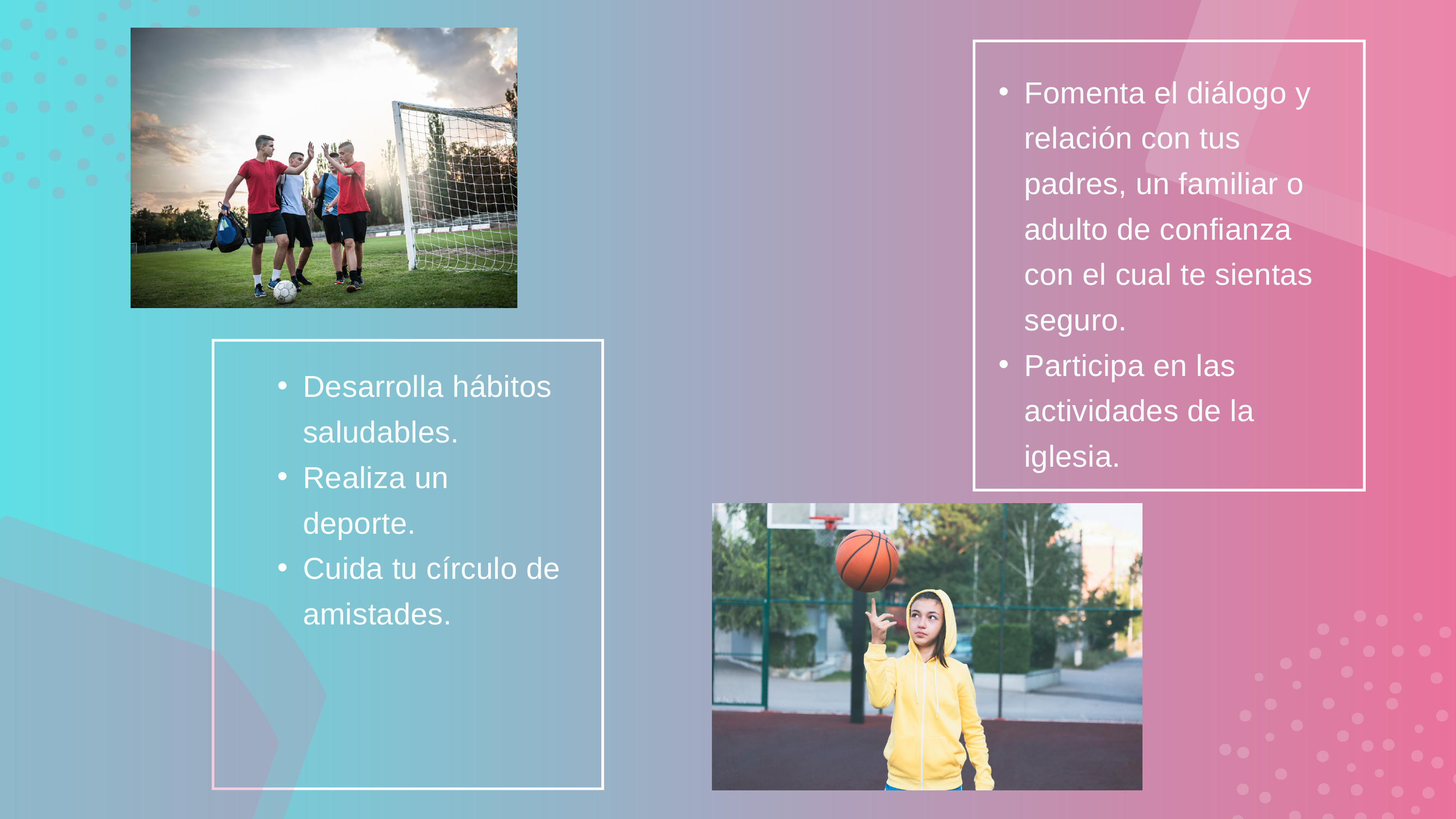

Fomenta el diálogo y relación con tus padres, un familiar o adulto de confianza con el cual te sientas seguro.
Participa en las actividades de la iglesia.

Desarrolla hábitos saludables.
Realiza un deporte.
Cuida tu círculo de amistades.